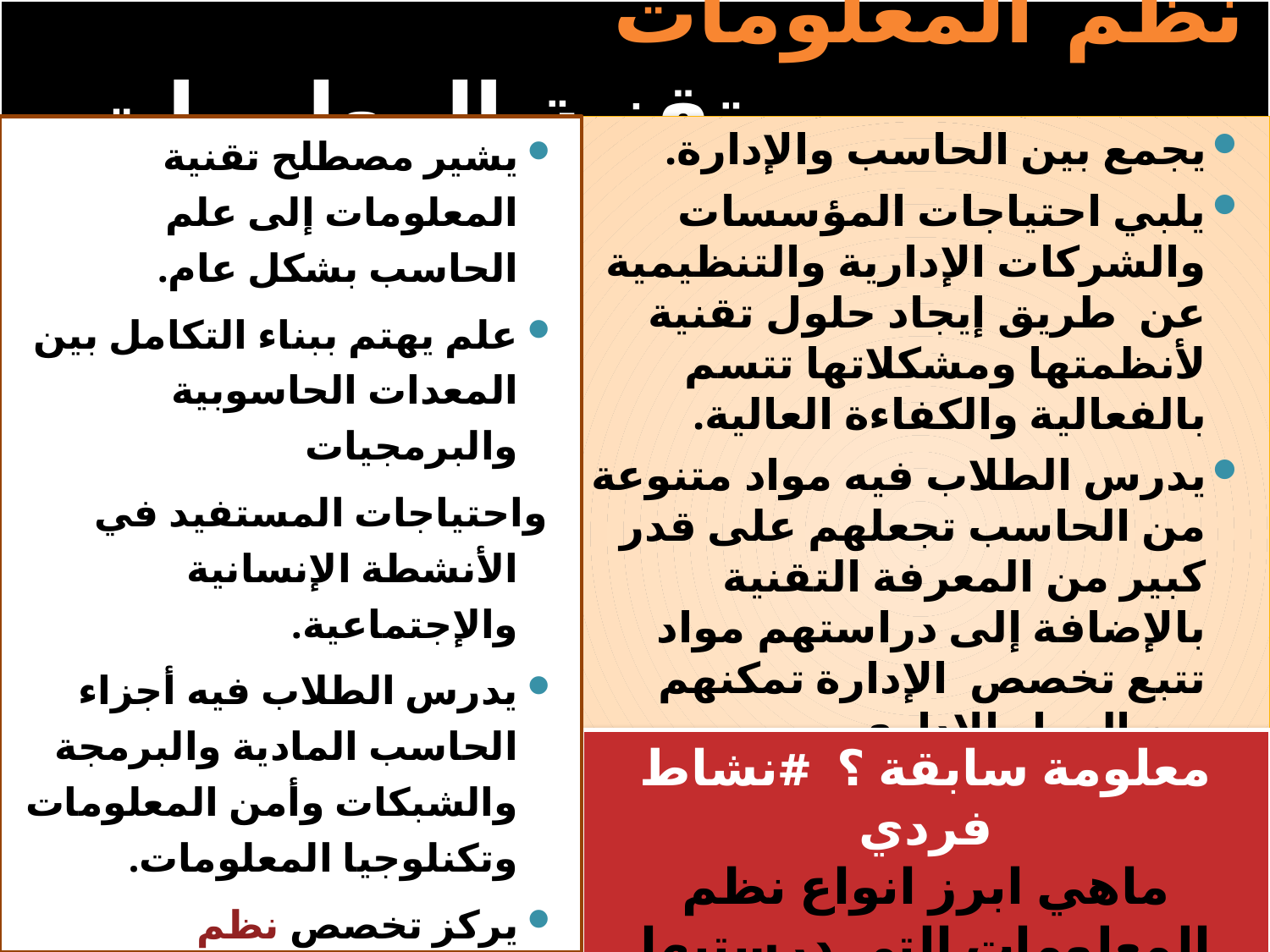

نظم المعلومات                                    تقنية المعلومات
يشير مصطلح تقنية المعلومات إلى علم الحاسب بشكل عام.
علم يهتم ببناء التكامل بين المعدات الحاسوبية والبرمجيات
 واحتياجات المستفيد في الأنشطة الإنسانية والإجتماعية.
يدرس الطلاب فيه أجزاء الحاسب المادية والبرمجة والشبكات وأمن المعلومات وتكنلوجيا المعلومات.
يركز تخصص نظم المعلومات على نظام المعلومات الإداري وكيفية استخدامه وتطويره بينما تخصص تقنية المعلومات يهتم بالتقنية المستخدمة لكافة القطاعات الإنسانية.

يجمع بين الحاسب والإدارة.
يلبي احتياجات المؤسسات والشركات الإدارية والتنظيمية عن  طريق إيجاد حلول تقنية لأنظمتها ومشكلاتها تتسم بالفعالية والكفاءة العالية.
يدرس الطلاب فيه مواد متنوعة من الحاسب تجعلهم على قدر كبير من المعرفة التقنية بالإضافة إلى دراستهم مواد تتبع تخصص  الإدارة تمكنهم من العمل الإداري.
مع التوسع في استخدام انظمة المعلومات ظهرت العديد من الأنظمة المعلوماتية
معلومة سابقة ؟  #نشاط فردي
ماهي ابرز انواع نظم المعلومات التي درستيها سابقاً ؟
LOGO